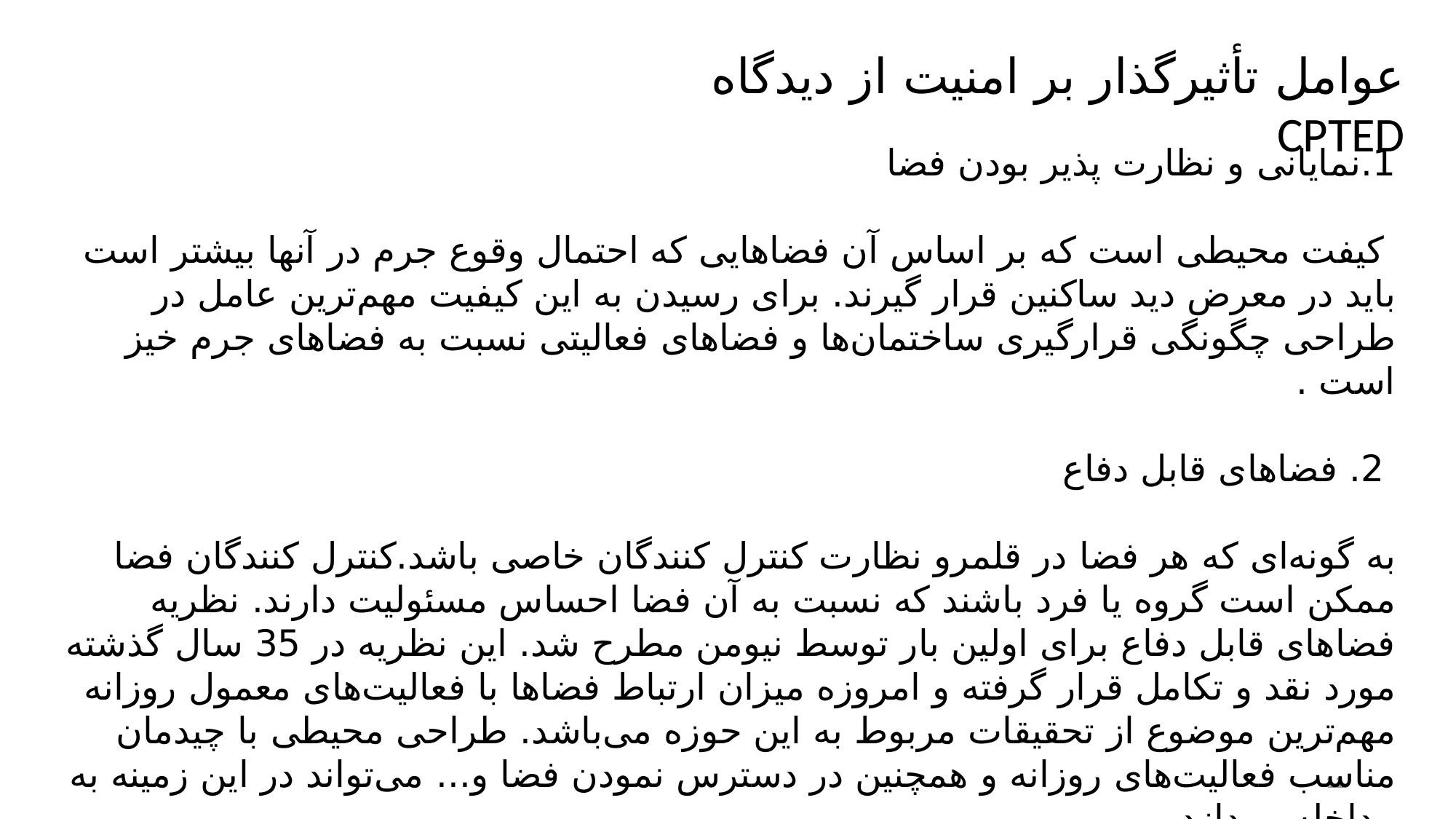

عوامل تأثیرگذار بر امنیت از دیدگاه CPTED
1.نمایانی و نظارت پذیر بودن فضا

 کیفت محیطی است که بر اساس آن فضاهایی که احتمال وقوع جرم در آنها بیشتر است باید در معرض دید ساکنین قرار گیرند. برای رسیدن به این کیفیت مهم‌ترین عامل در طراحی چگونگی قرارگیری ساختمان‌ها و فضاهای فعالیتی نسبت به فضاهای جرم خیز است .

 2. فضاهای قابل دفاع

به گونه‌ای که هر فضا در قلمرو نظارت کنترل کنندگان خاصی باشد.کنترل کنندگان فضا ممکن است گروه یا فرد باشند که نسبت به آن فضا احساس مسئولیت دارند. نظریه فضاهای قابل دفاع برای اولین بار توسط نیومن مطرح شد. این نظریه در 35 سال گذشته مورد نقد و تکامل قرار گرفته و امروزه میزان ارتباط فضاها با فعالیت‌های معمول روزانه مهم‌ترین موضوع از تحقیقات مربوط به این حوزه می‌باشد. طراحی محیطی با چیدمان مناسب فعالیت‌های روزانه و همچنین در دسترس نمودن فضا و... می‌تواند در این زمینه به مداخله بپردازد.
11